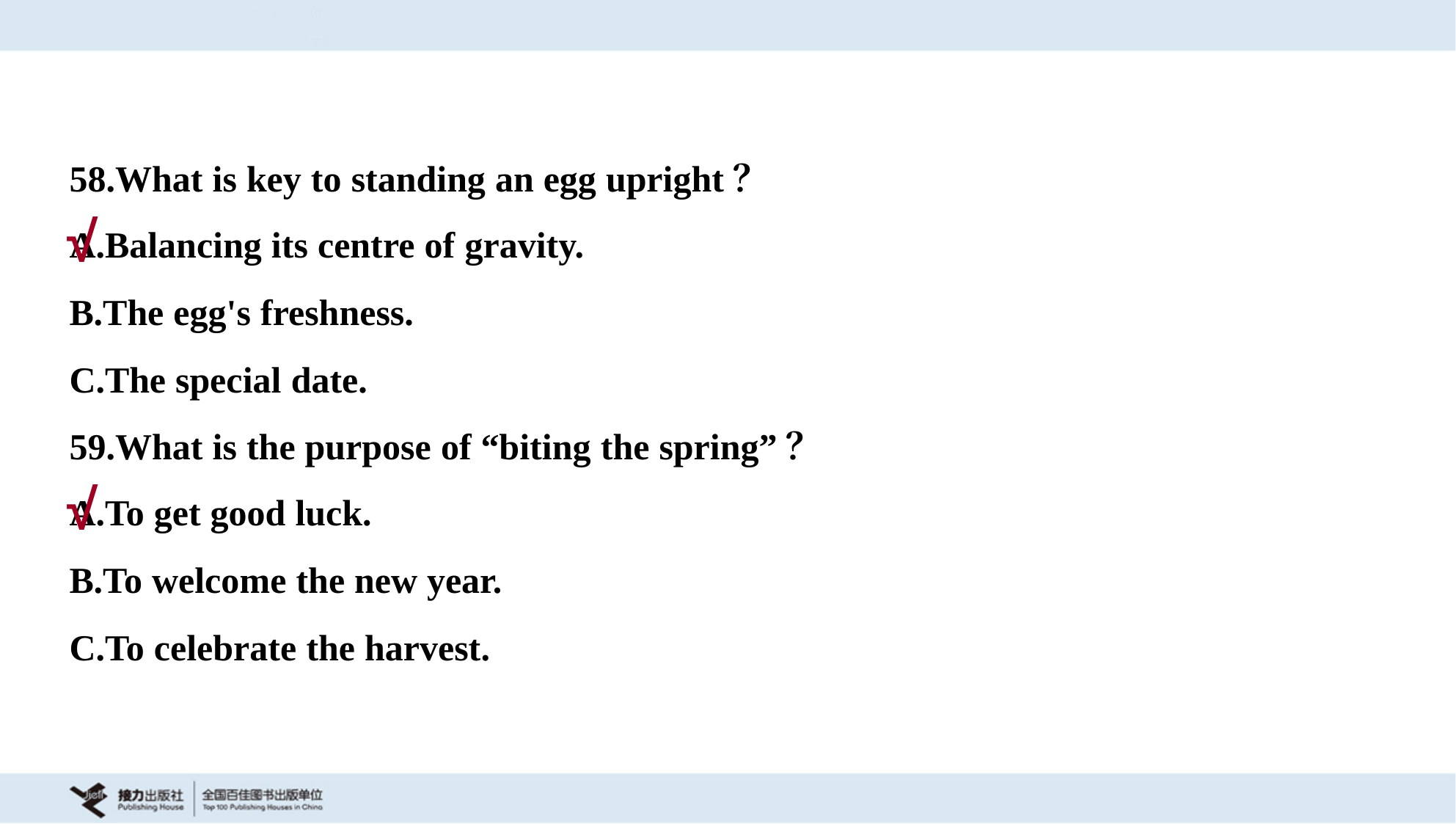

58.What is key to standing an egg upright？
A.Balancing its centre of gravity.
B.The egg's freshness.
C.The special date.
√
59.What is the purpose of “biting the spring”？
A.To get good luck.
B.To welcome the new year.
C.To celebrate the harvest.
√